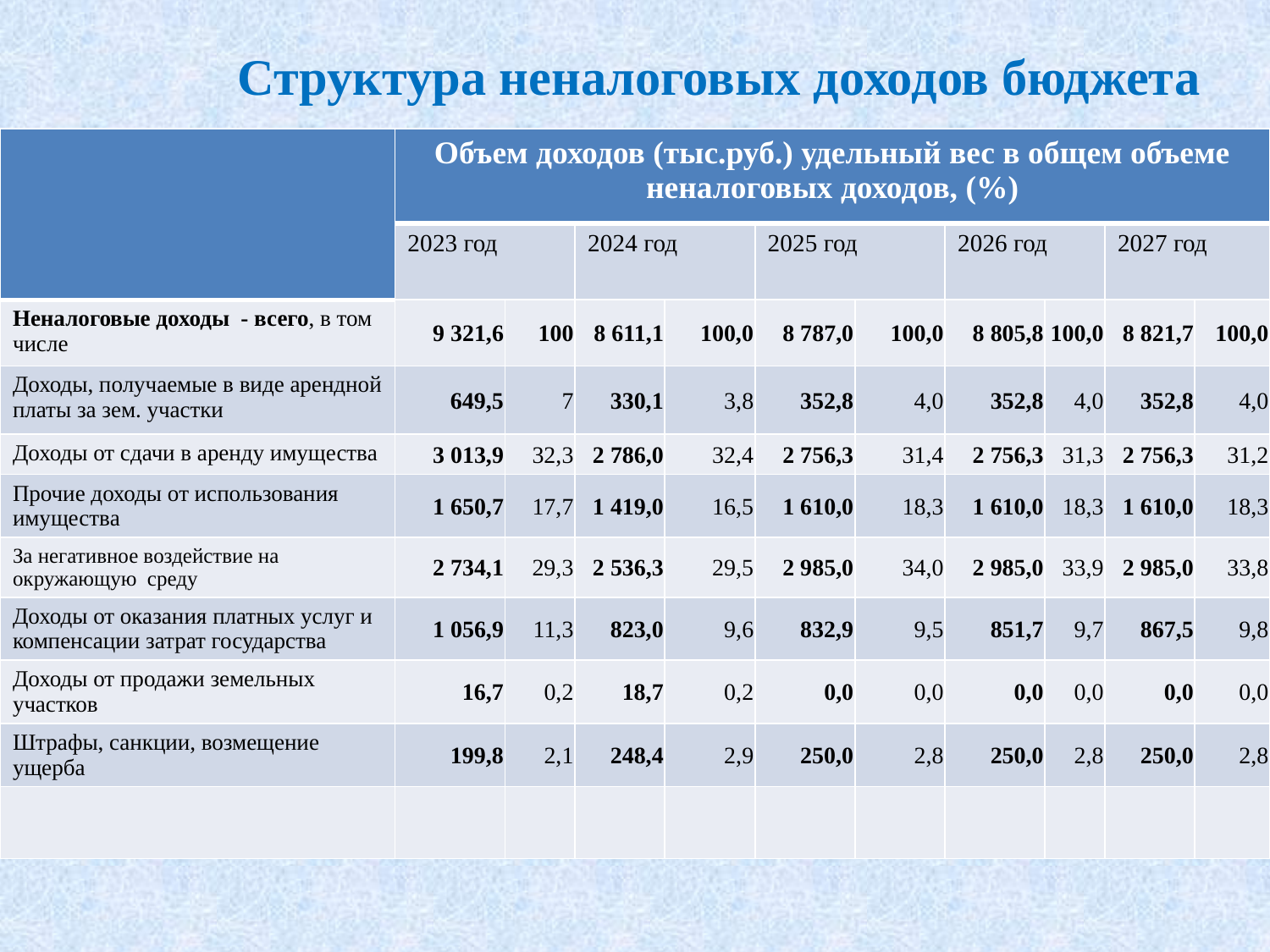

# Структура неналоговых доходов бюджета
|  | Объем доходов (тыс.руб.) удельный вес в общем объеме неналоговых доходов, (%) |  |  |  |  |  |  |  |  |  |
| --- | --- | --- | --- | --- | --- | --- | --- | --- | --- | --- |
|  | 2023 год |  | 2024 год |  | 2025 год |  | 2026 год |  | 2027 год |  |
| Неналоговые доходы - всего, в том числе | 9 321,6 | 100 | 8 611,1 | 100,0 | 8 787,0 | 100,0 | 8 805,8 | 100,0 | 8 821,7 | 100,0 |
| Доходы, получаемые в виде арендной платы за зем. участки | 649,5 | 7 | 330,1 | 3,8 | 352,8 | 4,0 | 352,8 | 4,0 | 352,8 | 4,0 |
| Доходы от сдачи в аренду имущества | 3 013,9 | 32,3 | 2 786,0 | 32,4 | 2 756,3 | 31,4 | 2 756,3 | 31,3 | 2 756,3 | 31,2 |
| Прочие доходы от использования имущества | 1 650,7 | 17,7 | 1 419,0 | 16,5 | 1 610,0 | 18,3 | 1 610,0 | 18,3 | 1 610,0 | 18,3 |
| За негативное воздействие на окружающую среду | 2 734,1 | 29,3 | 2 536,3 | 29,5 | 2 985,0 | 34,0 | 2 985,0 | 33,9 | 2 985,0 | 33,8 |
| Доходы от оказания платных услуг и компенсации затрат государства | 1 056,9 | 11,3 | 823,0 | 9,6 | 832,9 | 9,5 | 851,7 | 9,7 | 867,5 | 9,8 |
| Доходы от продажи земельных участков | 16,7 | 0,2 | 18,7 | 0,2 | 0,0 | 0,0 | 0,0 | 0,0 | 0,0 | 0,0 |
| Штрафы, санкции, возмещение ущерба | 199,8 | 2,1 | 248,4 | 2,9 | 250,0 | 2,8 | 250,0 | 2,8 | 250,0 | 2,8 |
|  |  |  |  |  |  |  |  |  |  |  |